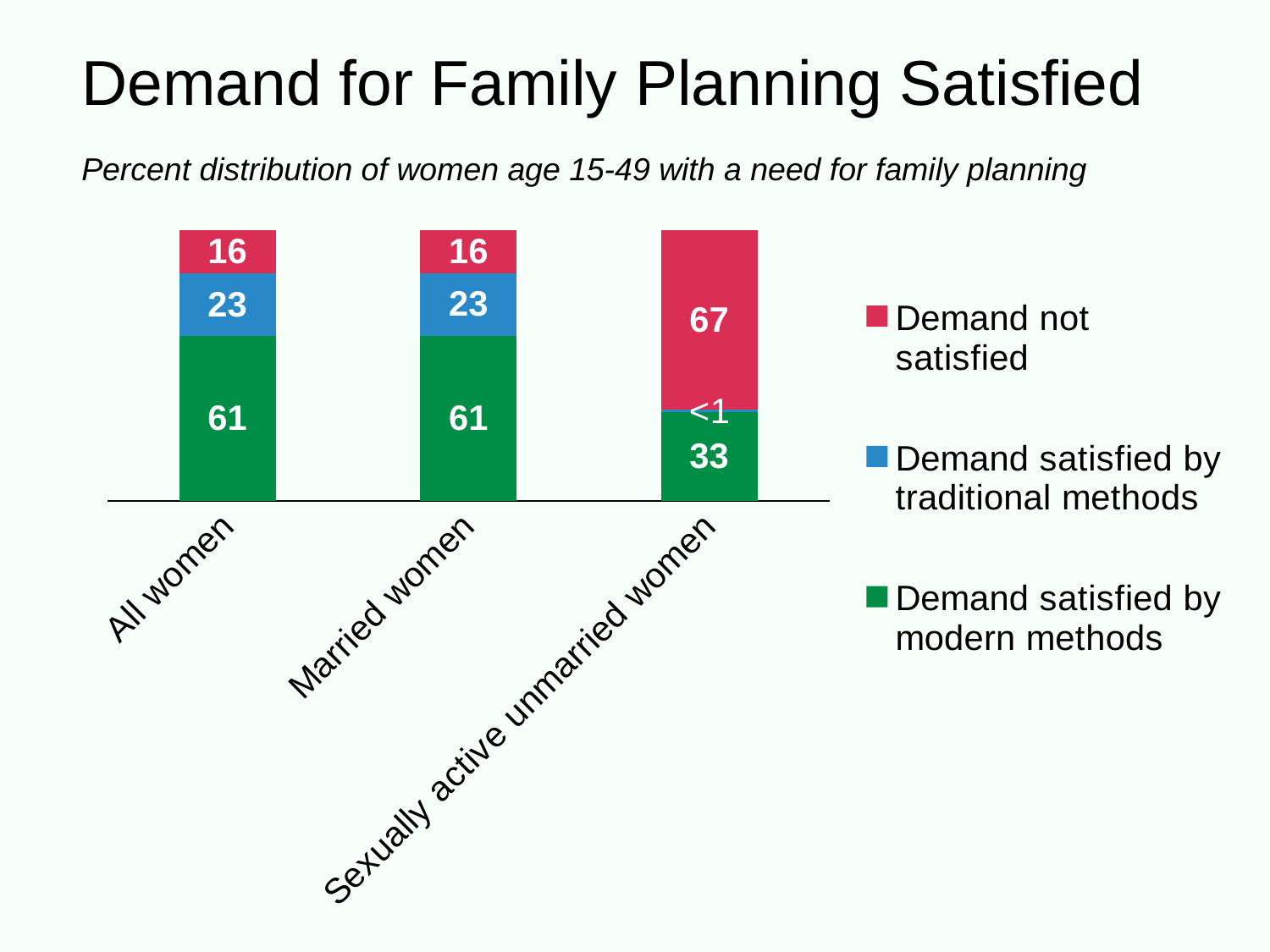

# Demand for Family Planning Satisfied
Percent distribution of women age 15-49 with a need for family planning

### Chart

| Category | Demand satisfied by modern methods | Demand satisfied by traditional methods | Demand not satisfied |
|---|---|---|---|
| All women | 61.0 | 23.200000000000003 | 16.0 |
| Married women | 61.0 | 23.0 | 16.0 |
| Sexually active unmarried women | 33.0 | 1.0 | 67.0 |